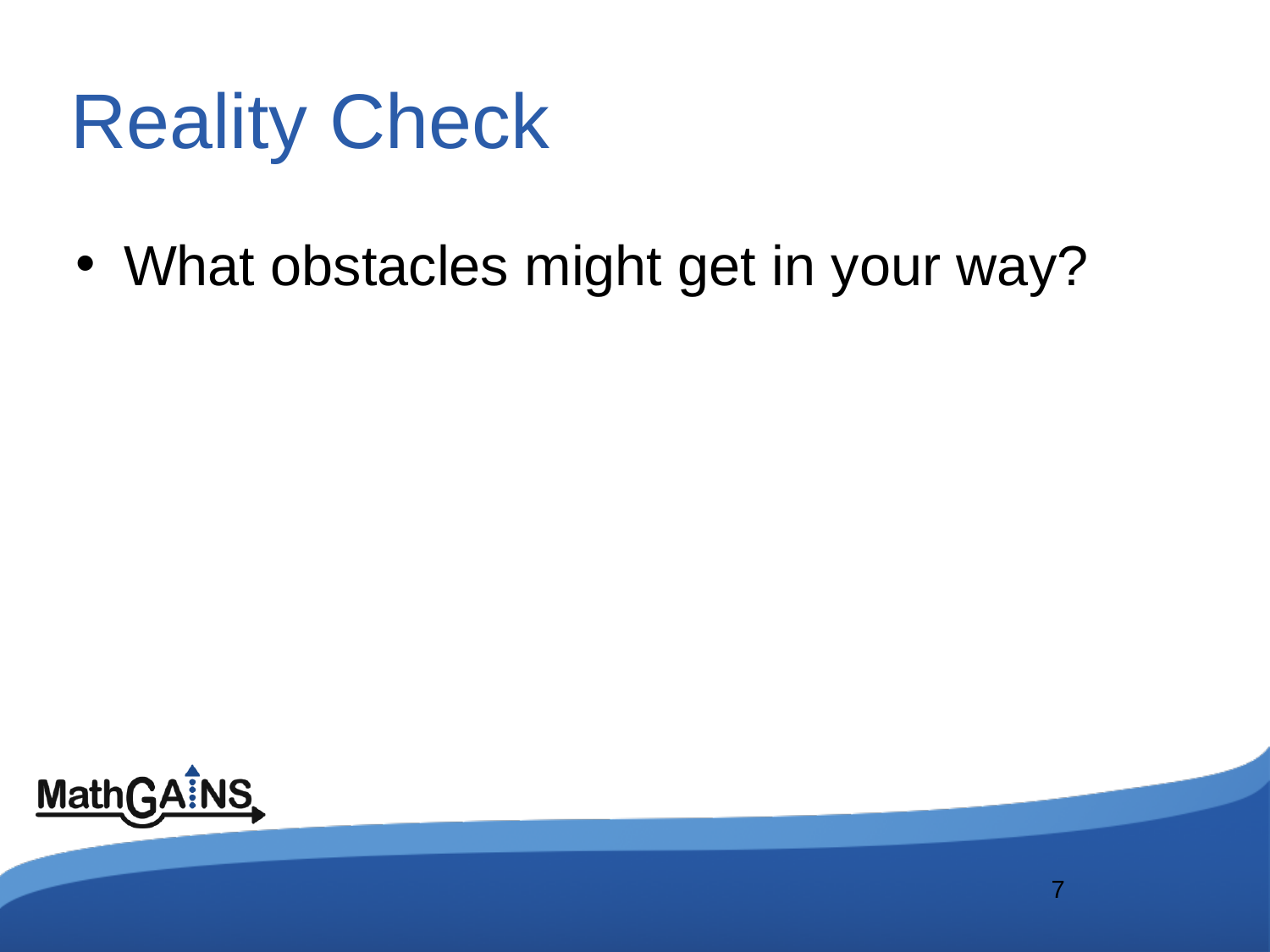

# Reality Check
What obstacles might get in your way?

7